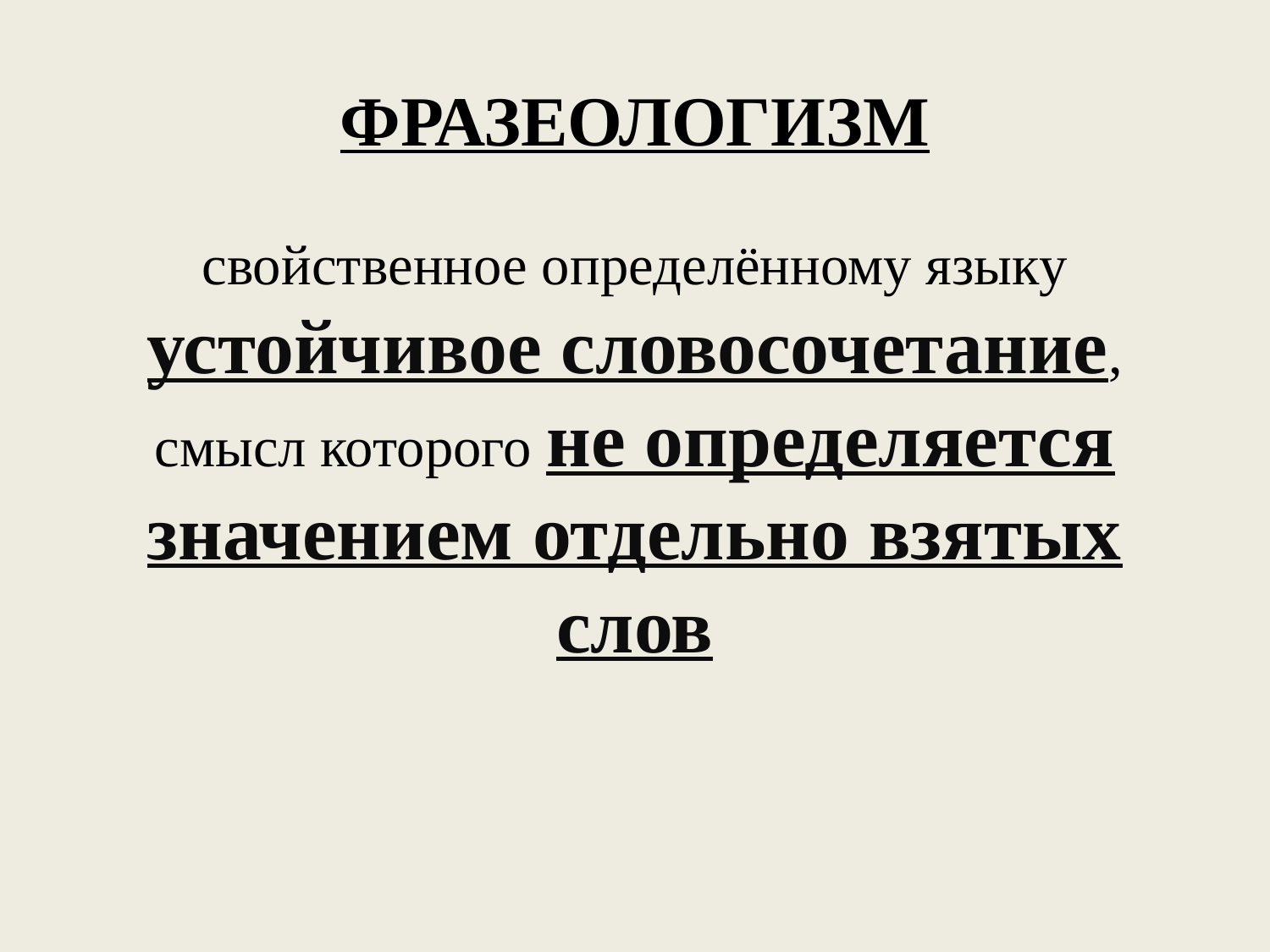

# ФРАЗЕОЛОГИЗМ
свойственное определённому языку устойчивое словосочетание, смысл которого не определяется значением отдельно взятых слов